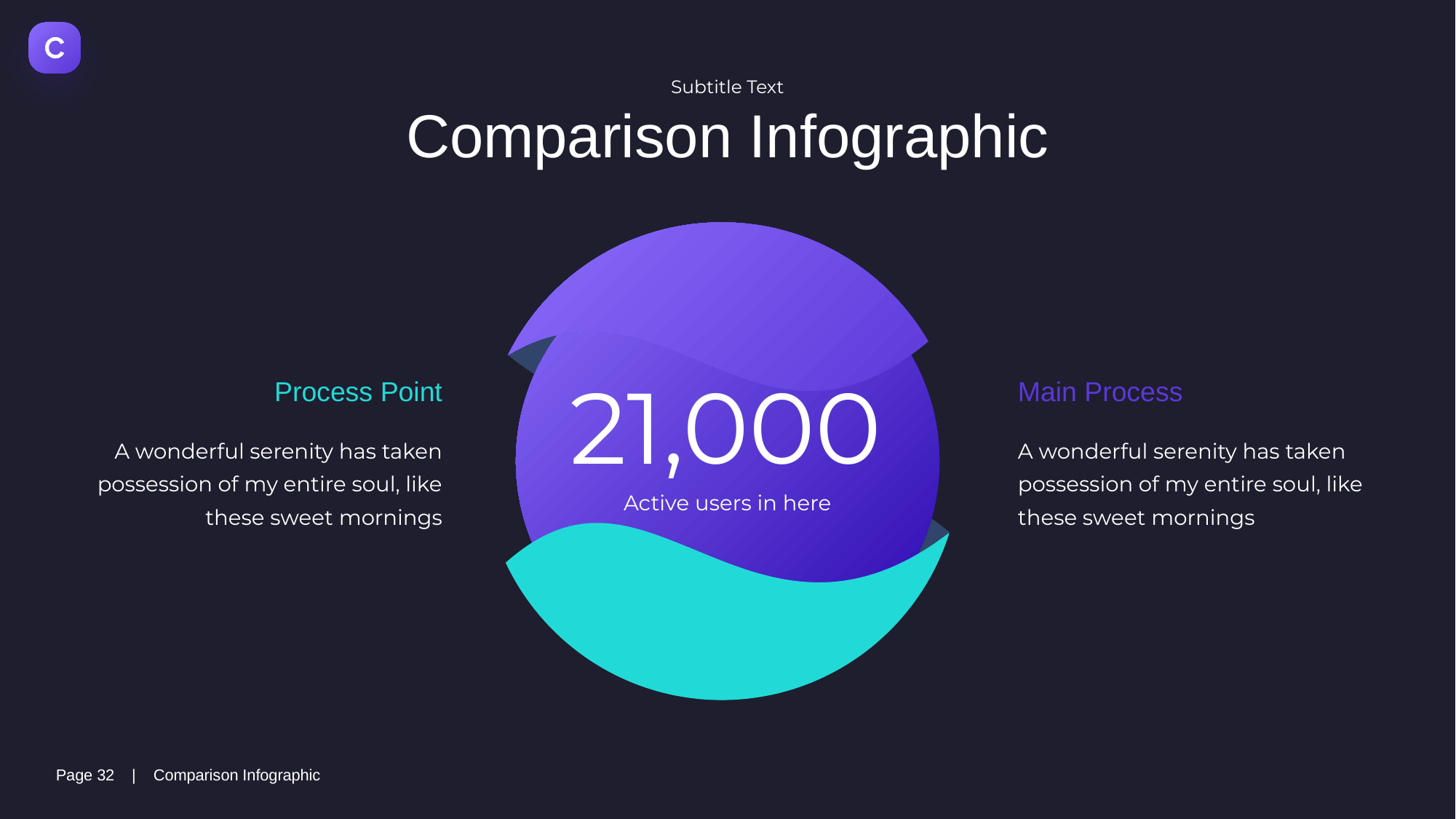

Subtitle Text
Comparison Infographic

21,000

Active users in here

Process Point
A wonderful serenity has taken possession of my entire soul, like these sweet mornings
Main Process
A wonderful serenity has taken possession of my entire soul, like these sweet mornings